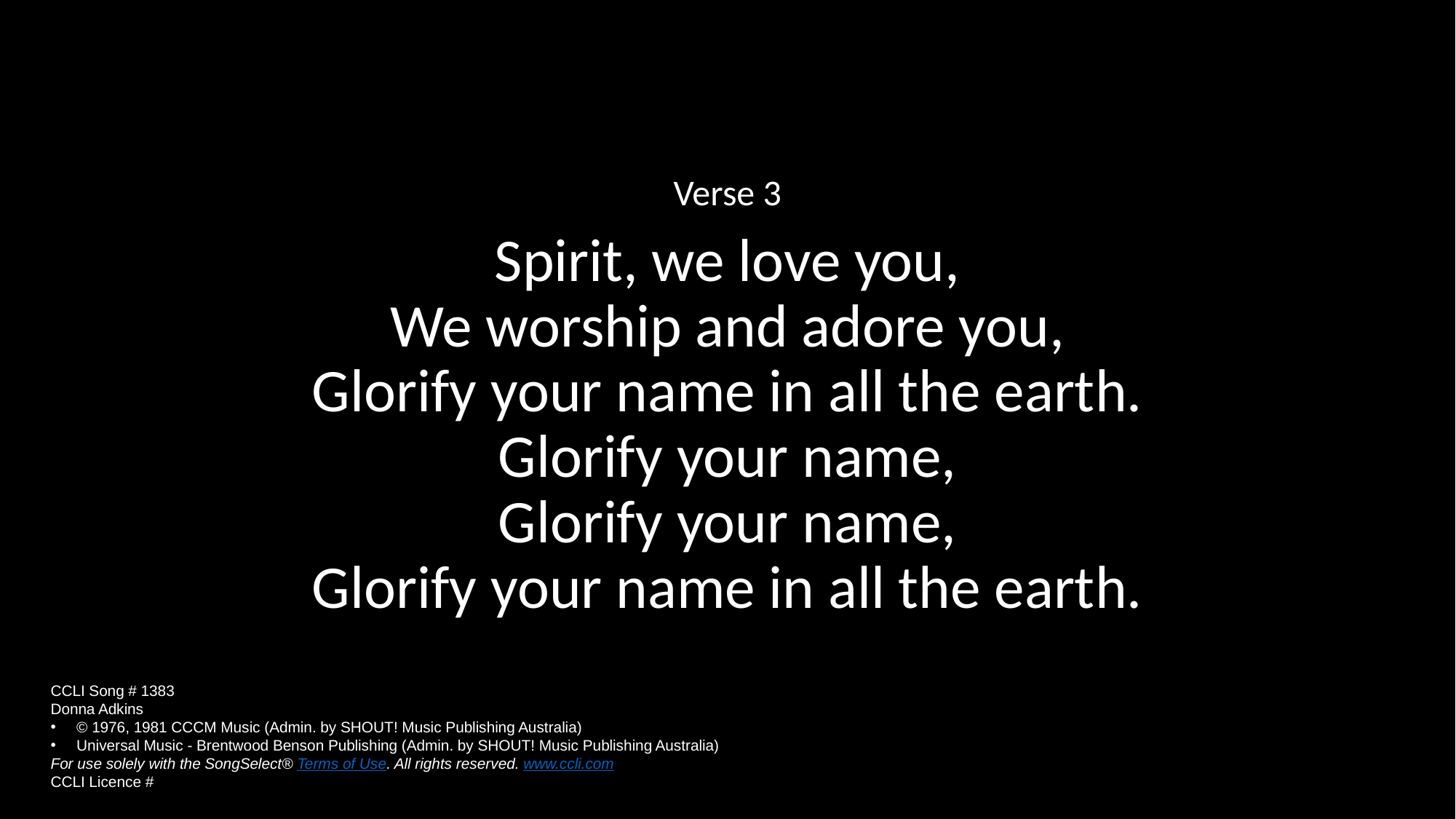

Verse 3
Spirit, we love you,
We worship and adore you,
Glorify your name in all the earth.
Glorify your name,
Glorify your name,
Glorify your name in all the earth.
CCLI Song # 1383
Donna Adkins
© 1976, 1981 CCCM Music (Admin. by SHOUT! Music Publishing Australia)
Universal Music - Brentwood Benson Publishing (Admin. by SHOUT! Music Publishing Australia)
For use solely with the SongSelect® Terms of Use. All rights reserved. www.ccli.com
CCLI Licence #